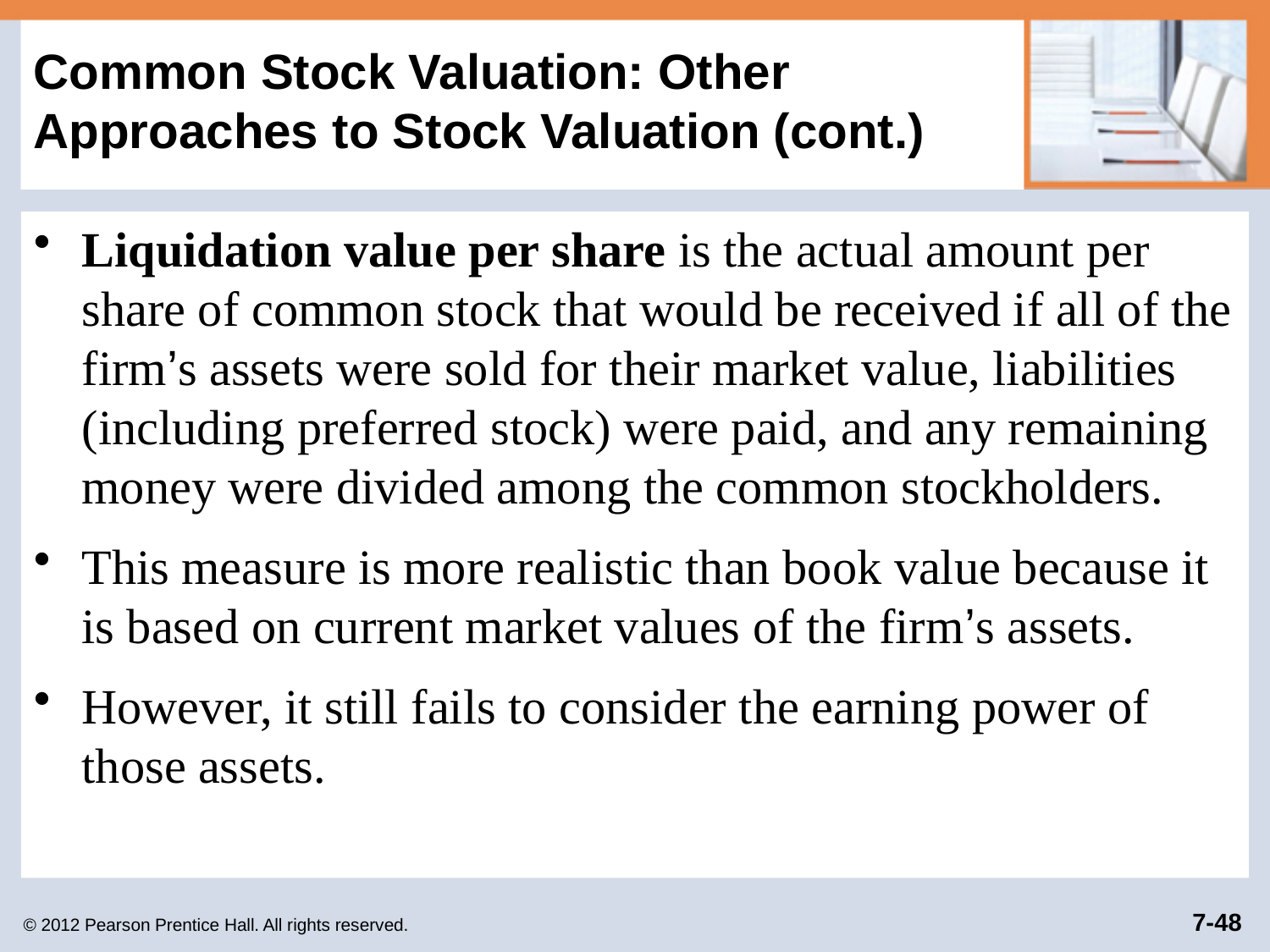

# Common Stock Valuation: Other Approaches to Stock Valuation (cont.)
Liquidation value per share is the actual amount per share of common stock that would be received if all of the firm’s assets were sold for their market value, liabilities (including preferred stock) were paid, and any remaining money were divided among the common stockholders.
This measure is more realistic than book value because it is based on current market values of the firm’s assets.
However, it still fails to consider the earning power of those assets.
© 2012 Pearson Prentice Hall. All rights reserved.
7-48